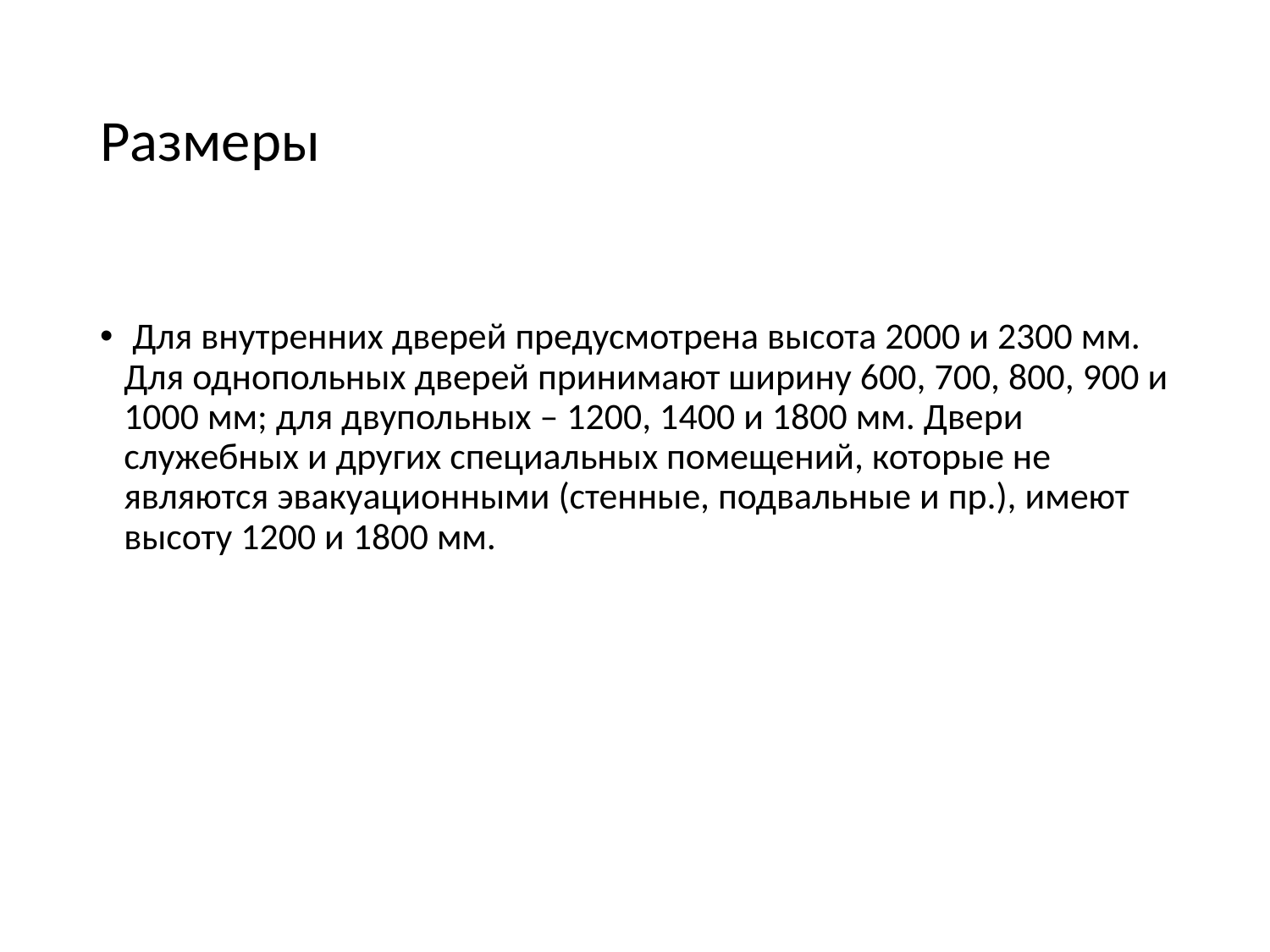

# Размеры

 Для внутренних дверей предусмотрена высота 2000 и 2300 мм. Для однопольных дверей принимают ширину 600, 700, 800, 900 и 1000 мм; для двупольных – 1200, 1400 и 1800 мм. Двери служебных и других специальных помещений, которые не являются эвакуационными (стенные, подвальные и пр.), имеют высоту 1200 и 1800 мм.